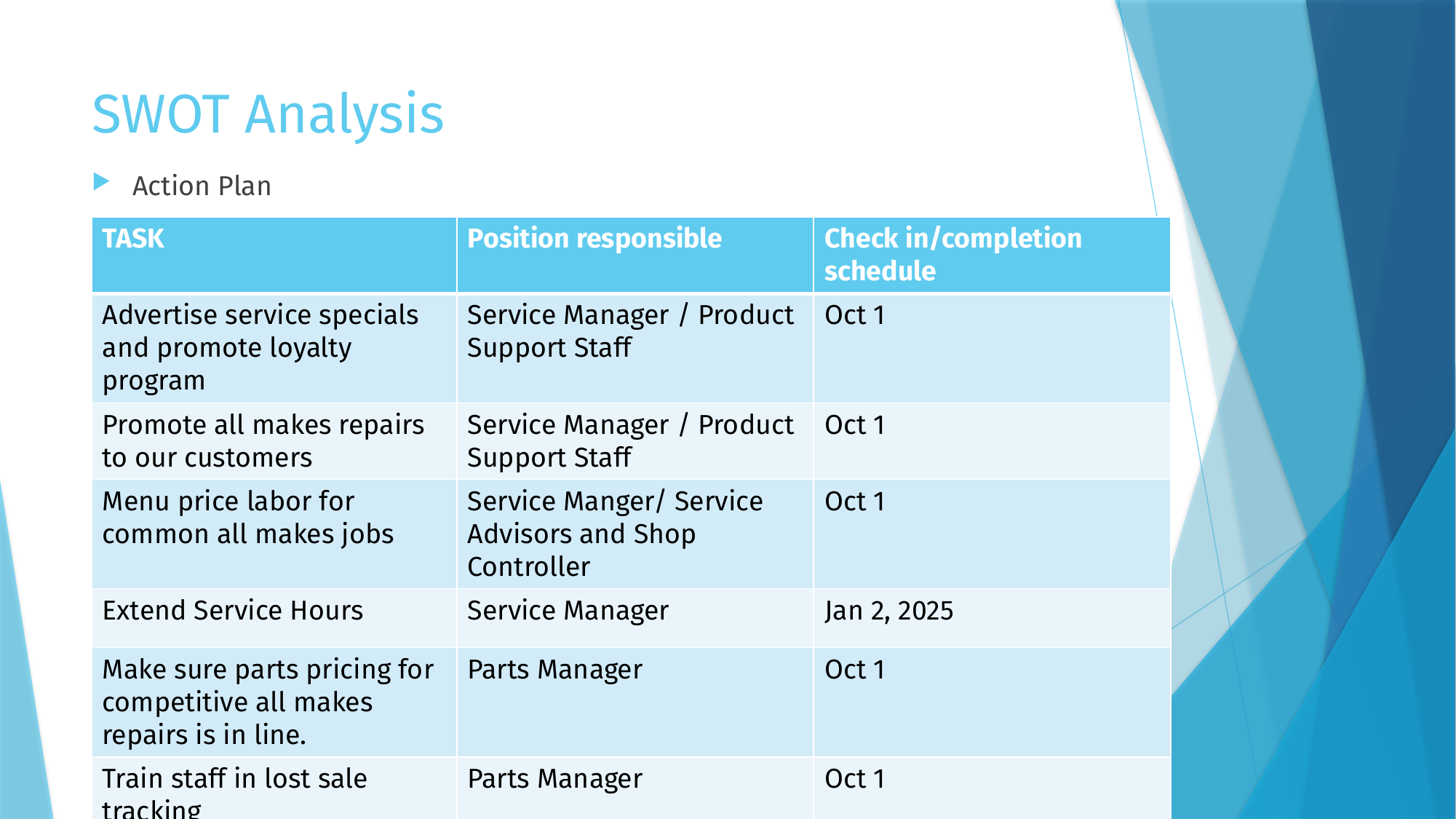

# SWOT Analysis
Action Plan

| TASK | Position responsible | Check in/completion schedule |
| --- | --- | --- |
| Advertise service specials and promote loyalty program | Service Manager / Product Support Staff | Oct 1 |
| Promote all makes repairs to our customers | Service Manager / Product Support Staff | Oct 1 |
| Menu price labor for common all makes jobs | Service Manger/ Service Advisors and Shop Controller | Oct 1 |
| Extend Service Hours | Service Manager | Jan 2, 2025 |
| Make sure parts pricing for competitive all makes repairs is in line. | Parts Manager | Oct 1 |
| Train staff in lost sale tracking | Parts Manager | Oct 1 |
|  |  |  |